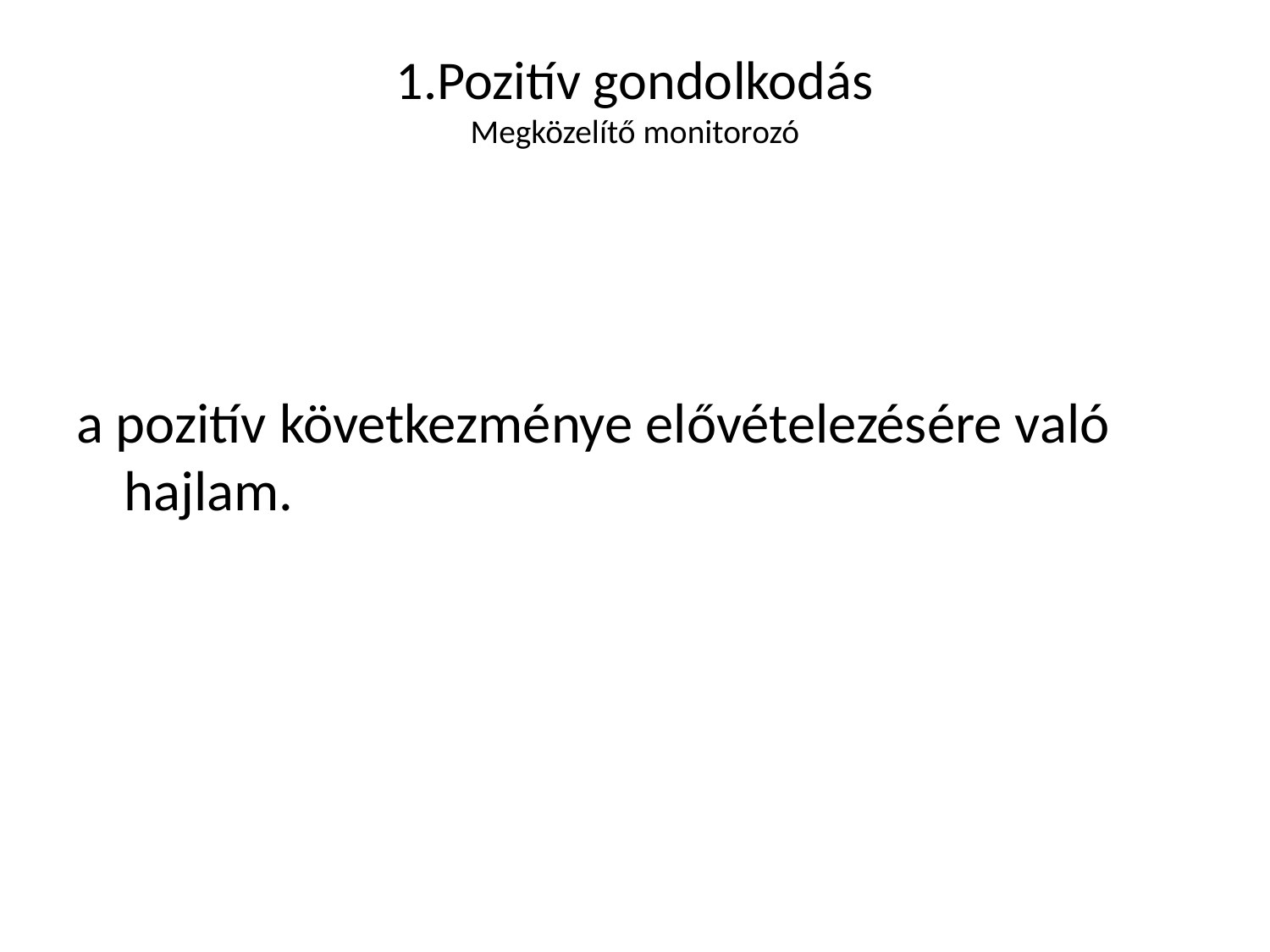

# 1.Pozitív gondolkodás Megközelítő monitorozó

a pozitív következménye elővételezésére való hajlam.